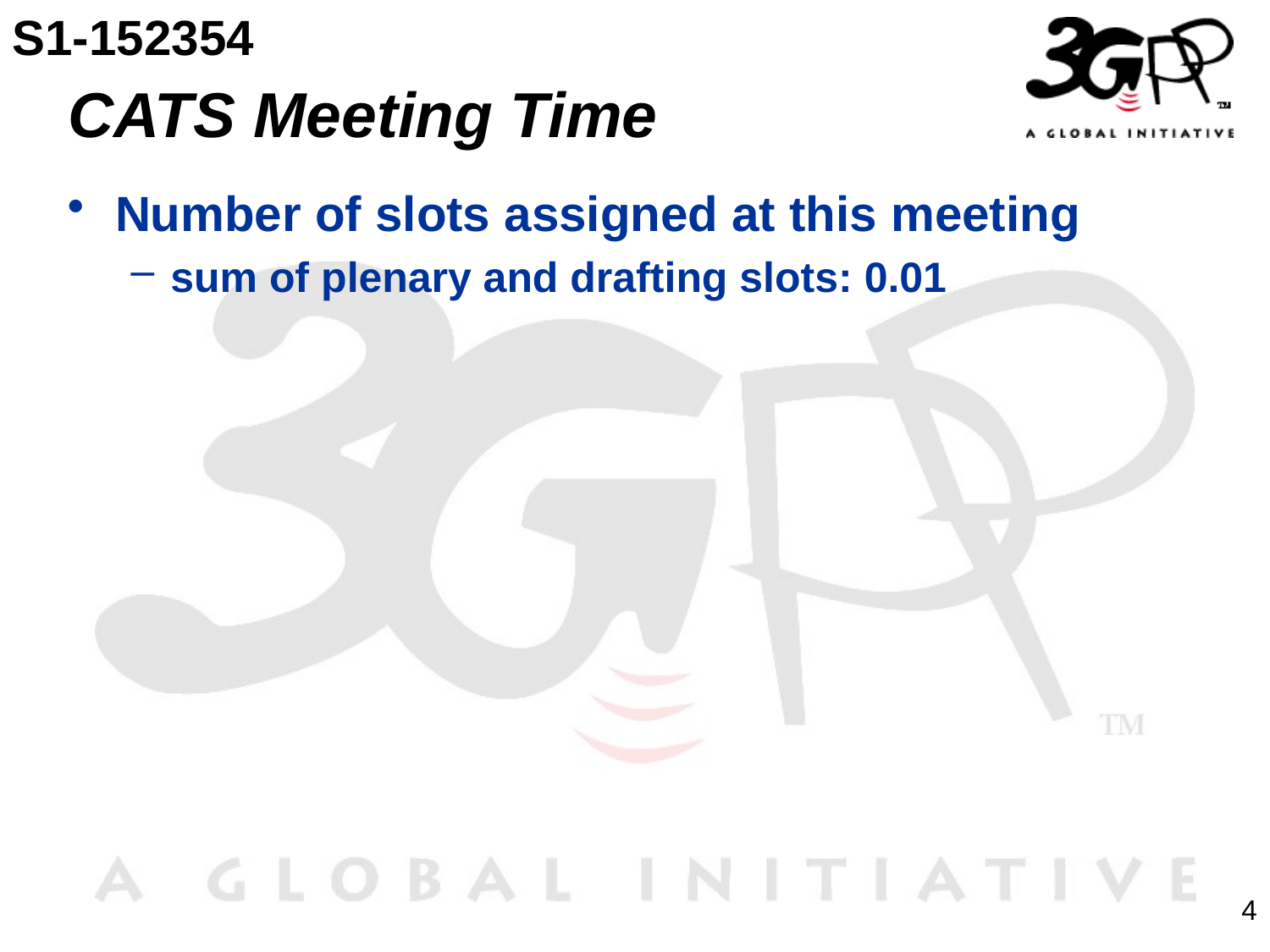

S1-152354
# CATS Meeting Time
Number of slots assigned at this meeting
sum of plenary and drafting slots: 0.01
4